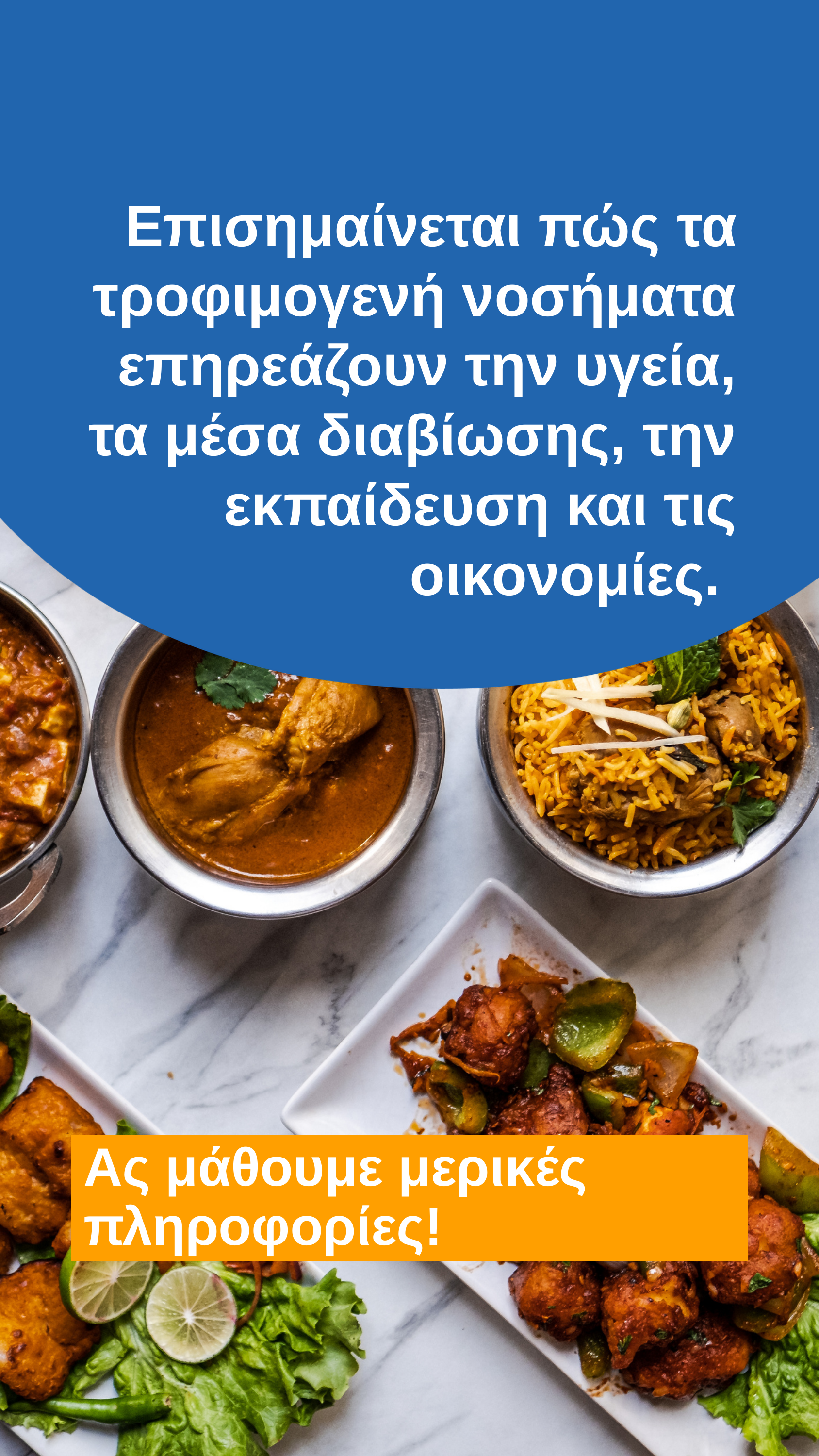

Επισημαίνεται πώς τα τροφιμογενή νοσήματα επηρεάζουν την υγεία, τα μέσα διαβίωσης, την εκπαίδευση και τις οικονομίες.

Ας μάθουμε μερικές πληροφορίες!